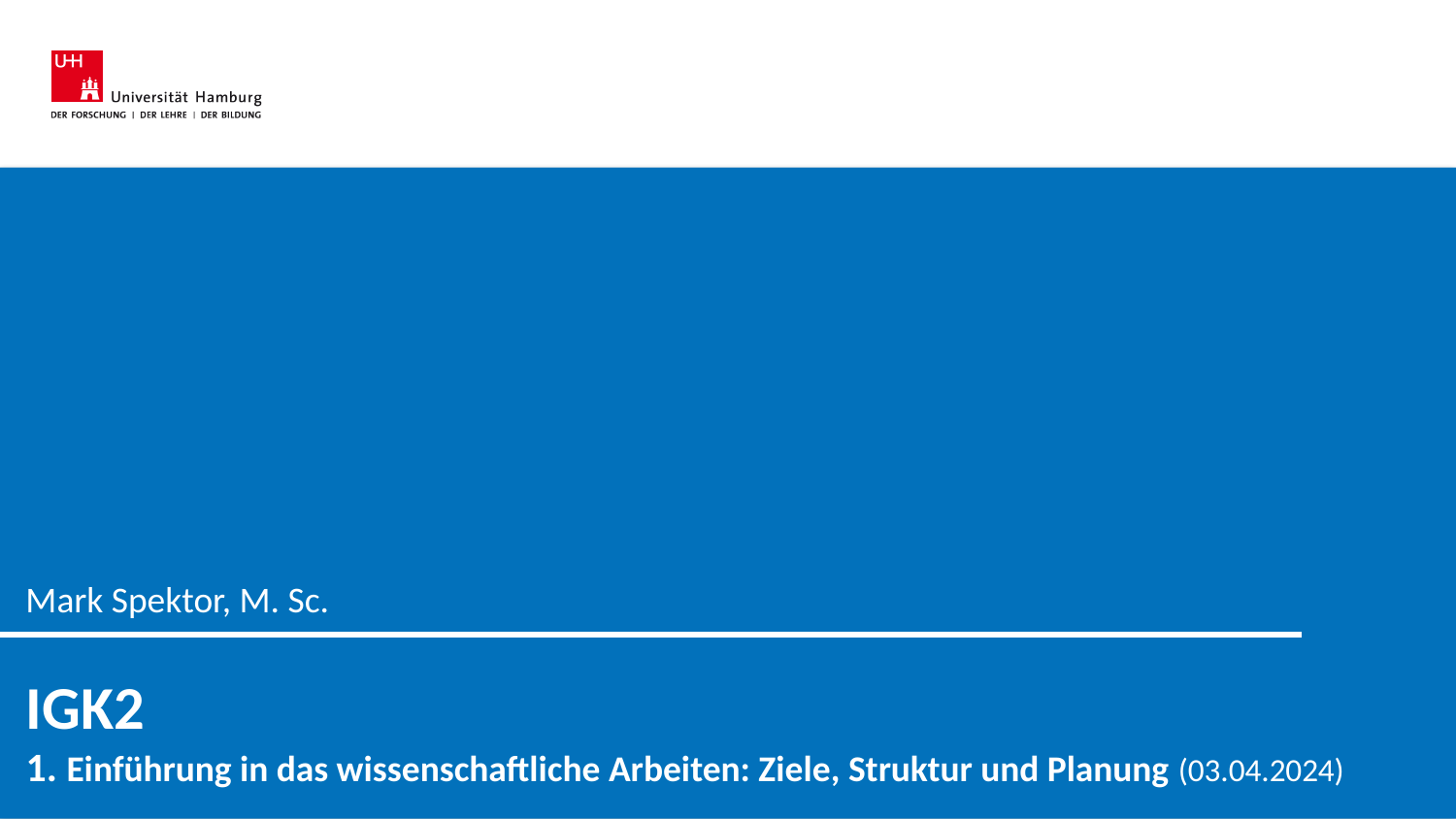

Mark Spektor, M. Sc.
# IGK2 1. Einführung in das wissenschaftliche Arbeiten: Ziele, Struktur und Planung (03.04.2024)